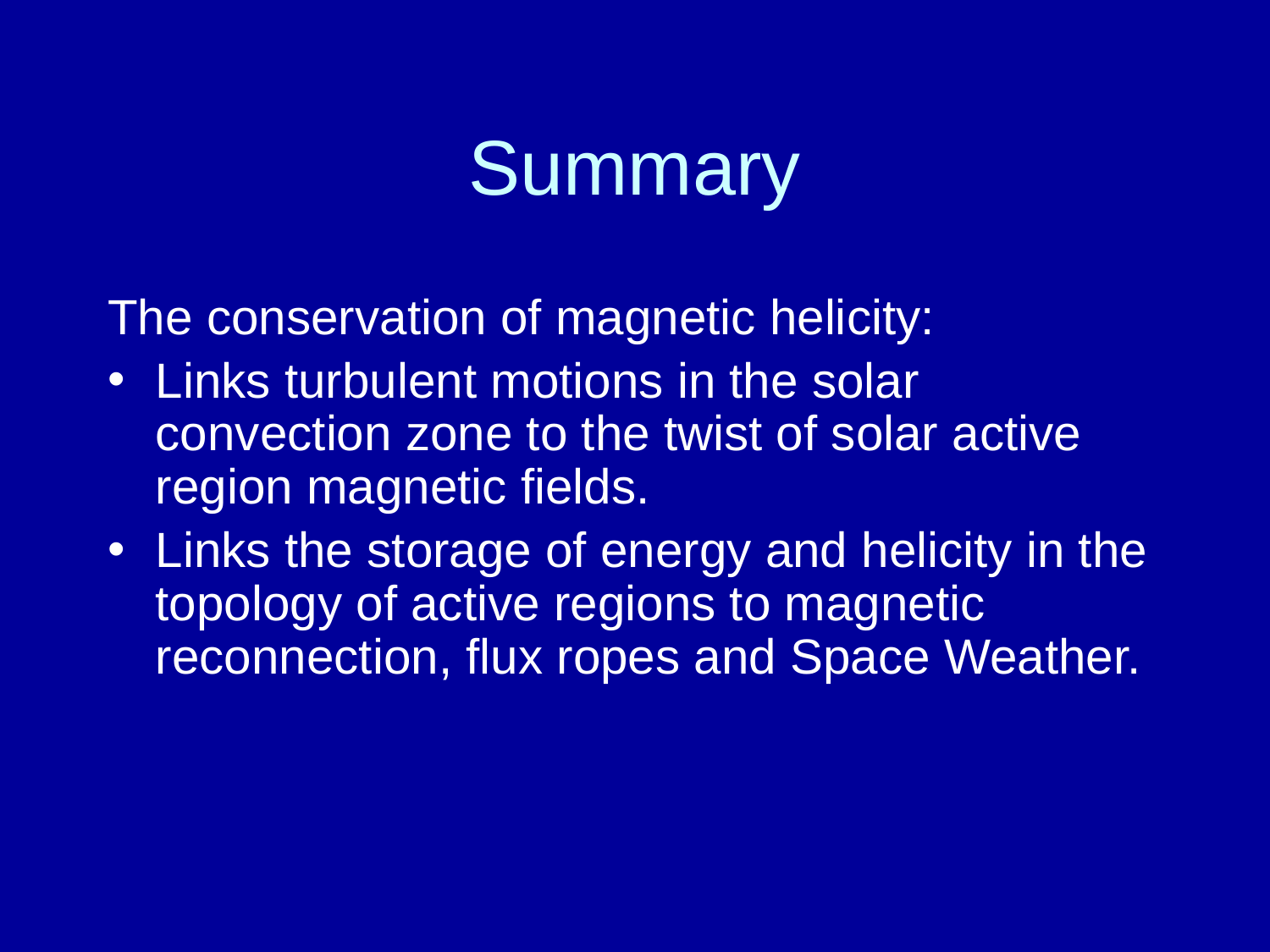

# Summary
The conservation of magnetic helicity:
Links turbulent motions in the solar convection zone to the twist of solar active region magnetic fields.
Links the storage of energy and helicity in the topology of active regions to magnetic reconnection, flux ropes and Space Weather.